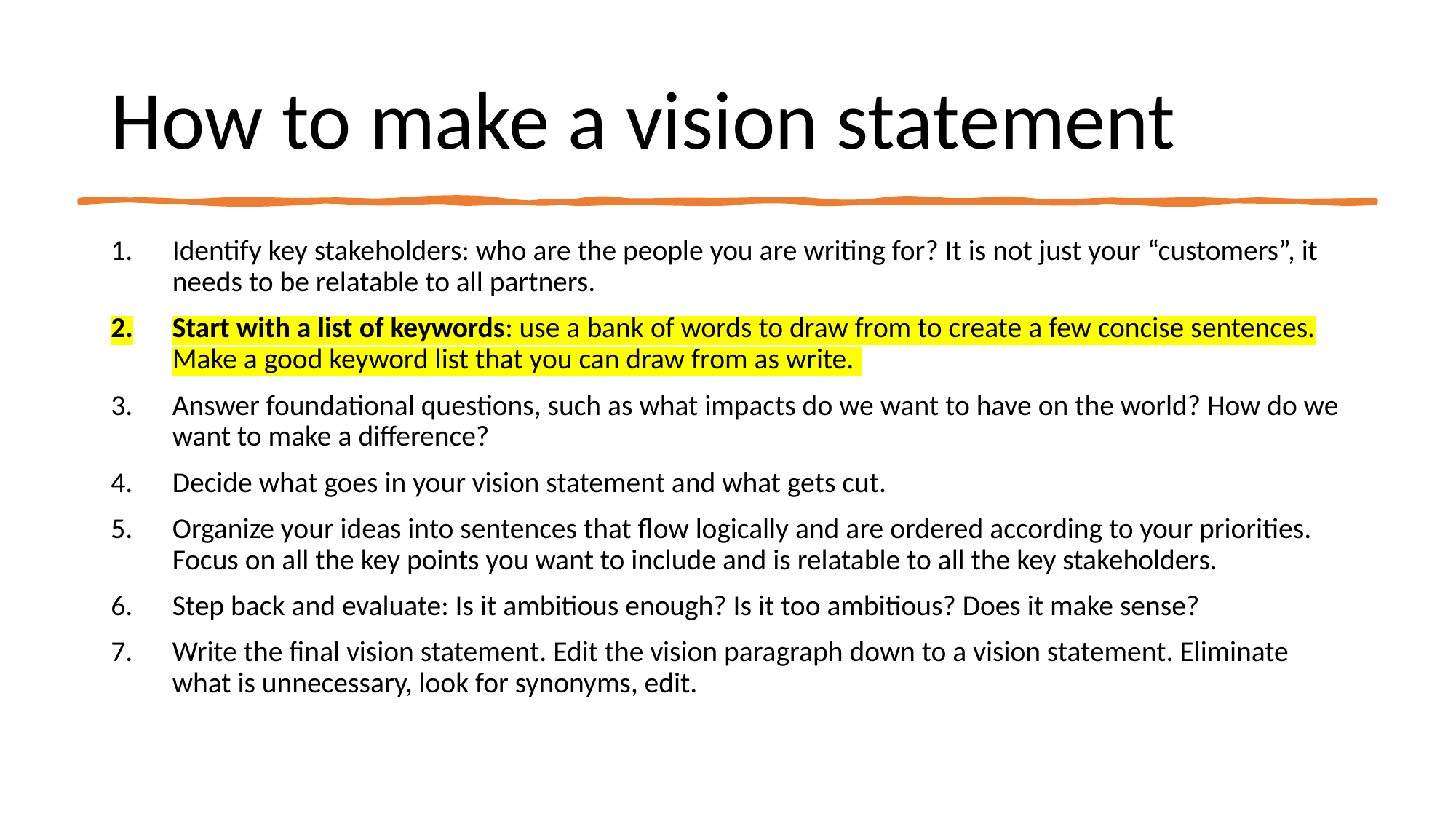

# How to make a vision statement

Identify key stakeholders: who are the people you are writing for? It is not just your “customers”, it needs to be relatable to all partners.
Start with a list of keywords: use a bank of words to draw from to create a few concise sentences. Make a good keyword list that you can draw from as write.
Answer foundational questions, such as what impacts do we want to have on the world? How do we want to make a difference?
Decide what goes in your vision statement and what gets cut.
Organize your ideas into sentences that flow logically and are ordered according to your priorities. Focus on all the key points you want to include and is relatable to all the key stakeholders.
Step back and evaluate: Is it ambitious enough? Is it too ambitious? Does it make sense?
Write the final vision statement. Edit the vision paragraph down to a vision statement. Eliminate what is unnecessary, look for synonyms, edit.